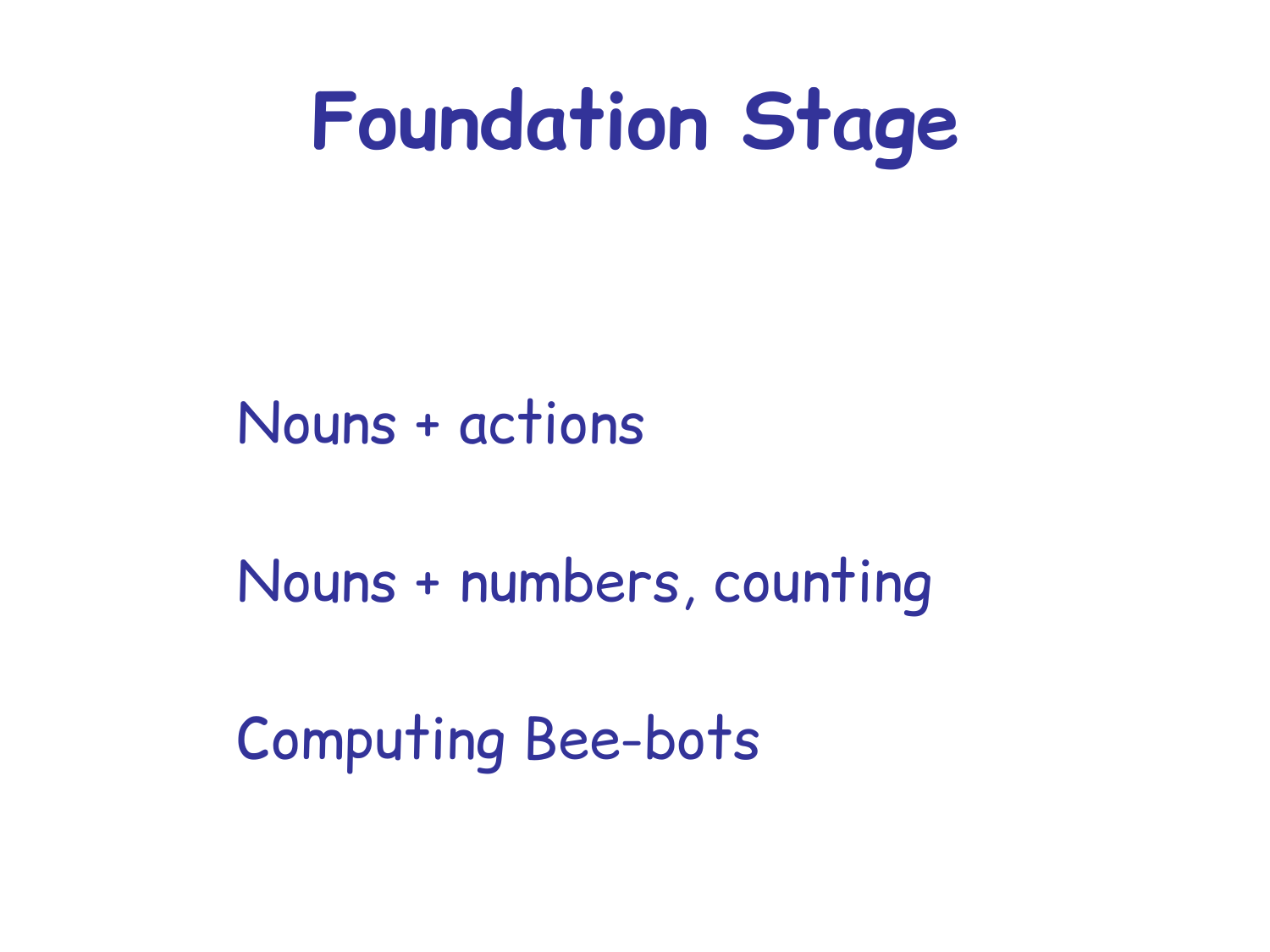

# Foundation Stage

  Nouns + actions

  Nouns + numbers, counting

  Computing Bee-bots